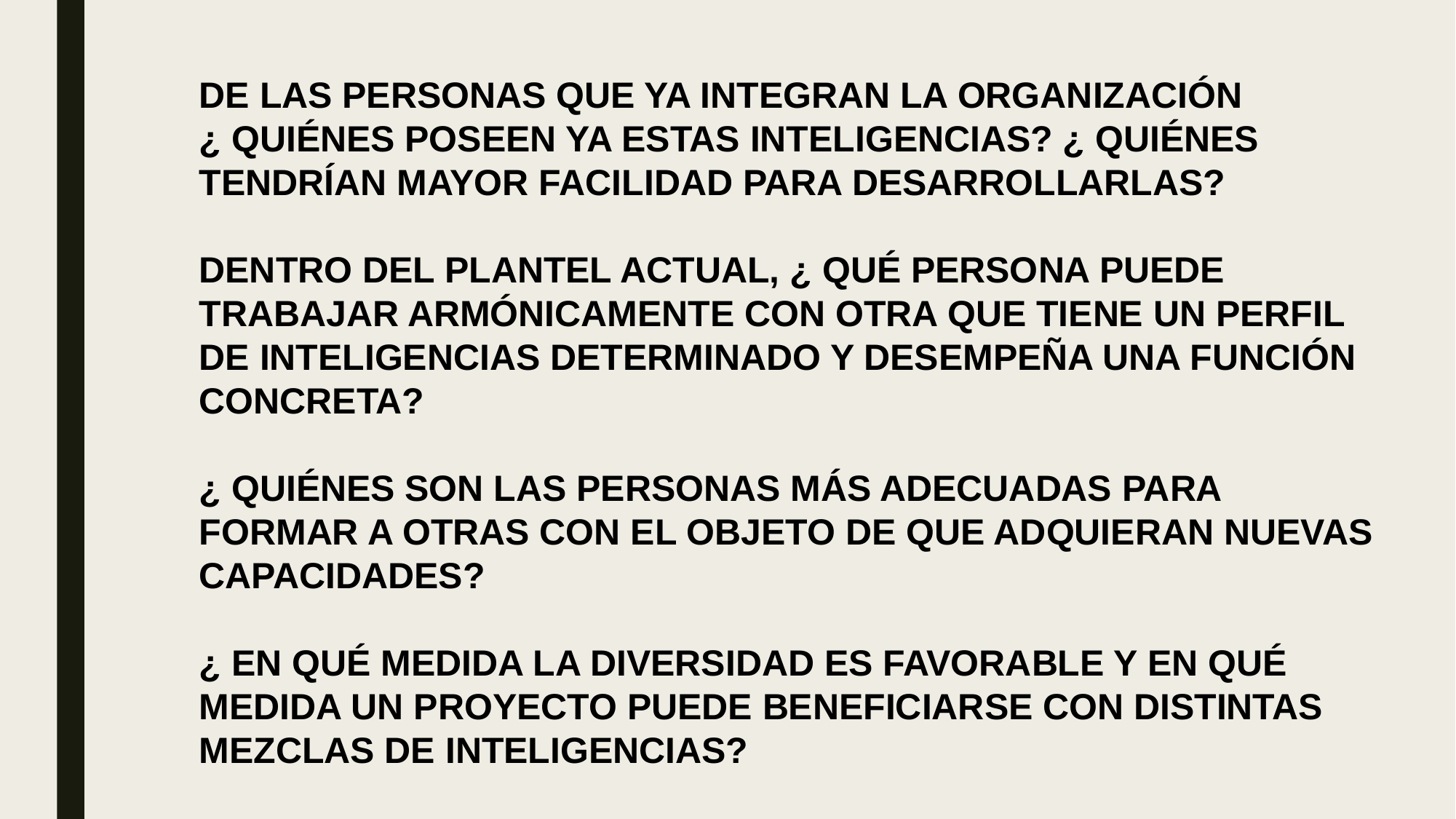

DE LAS PERSONAS QUE YA INTEGRAN LA ORGANIZACIÓN ¿ QUIÉNES POSEEN YA ESTAS INTELIGENCIAS? ¿ QUIÉNES TENDRÍAN MAYOR FACILIDAD PARA DESARROLLARLAS?

DENTRO DEL PLANTEL ACTUAL, ¿ QUÉ PERSONA PUEDE TRABAJAR ARMÓNICAMENTE CON OTRA QUE TIENE UN PERFIL DE INTELIGENCIAS DETERMINADO Y DESEMPEÑA UNA FUNCIÓN CONCRETA?

¿ QUIÉNES SON LAS PERSONAS MÁS ADECUADAS PARA FORMAR A OTRAS CON EL OBJETO DE QUE ADQUIERAN NUEVAS CAPACIDADES?

¿ EN QUÉ MEDIDA LA DIVERSIDAD ES FAVORABLE Y EN QUÉ MEDIDA UN PROYECTO PUEDE BENEFICIARSE CON DISTINTAS MEZCLAS DE INTELIGENCIAS?